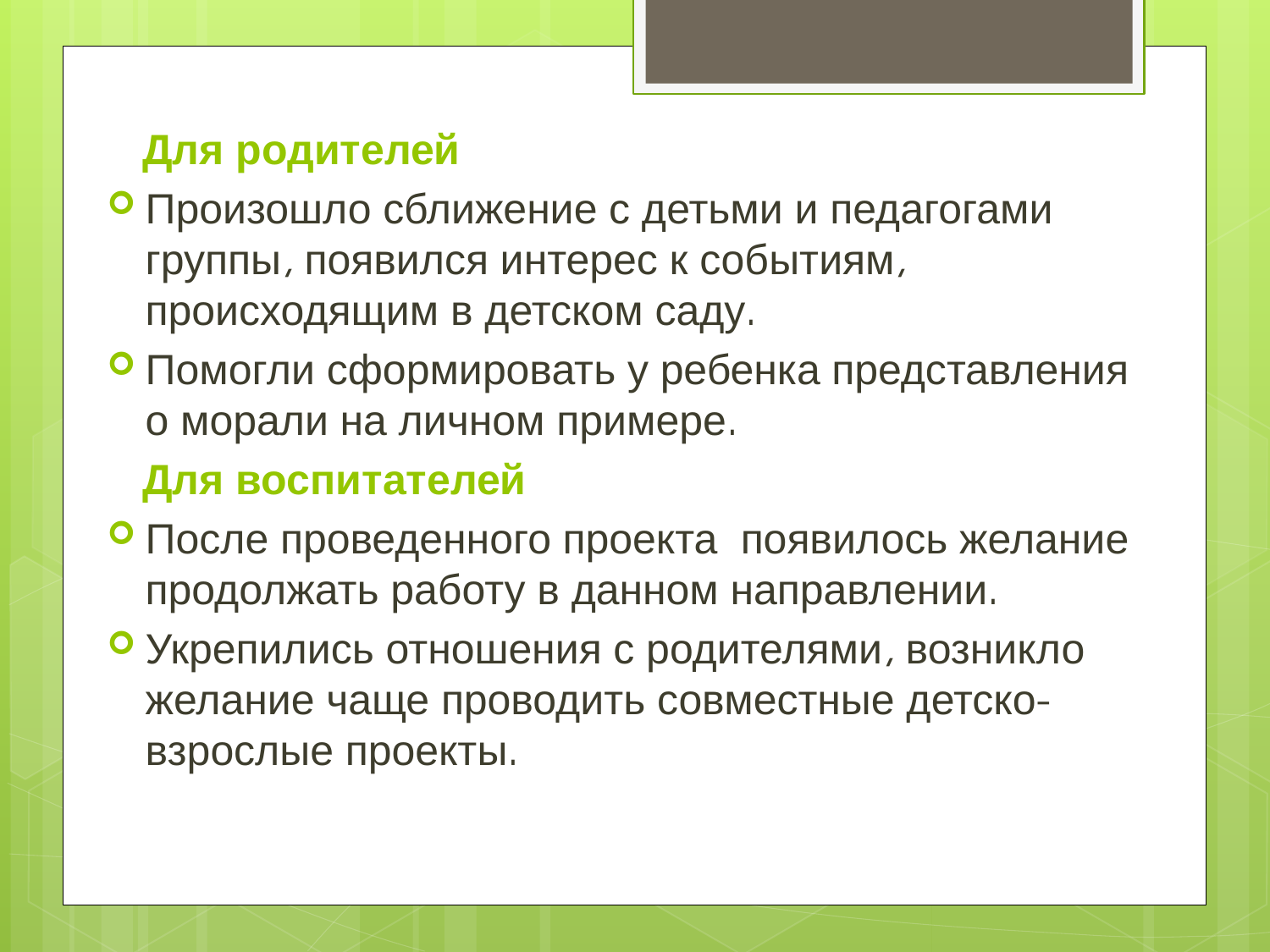

Для родителей
Произошло сближение с детьми и педагогами группы, появился интерес к событиям, происходящим в детском саду.
Помогли сформировать у ребенка представления о морали на личном примере.
   Для воспитателей
После проведенного проекта  появилось желание продолжать работу в данном направлении.
Укрепились отношения с родителями, возникло желание чаще проводить совместные детско-взрослые проекты.

#